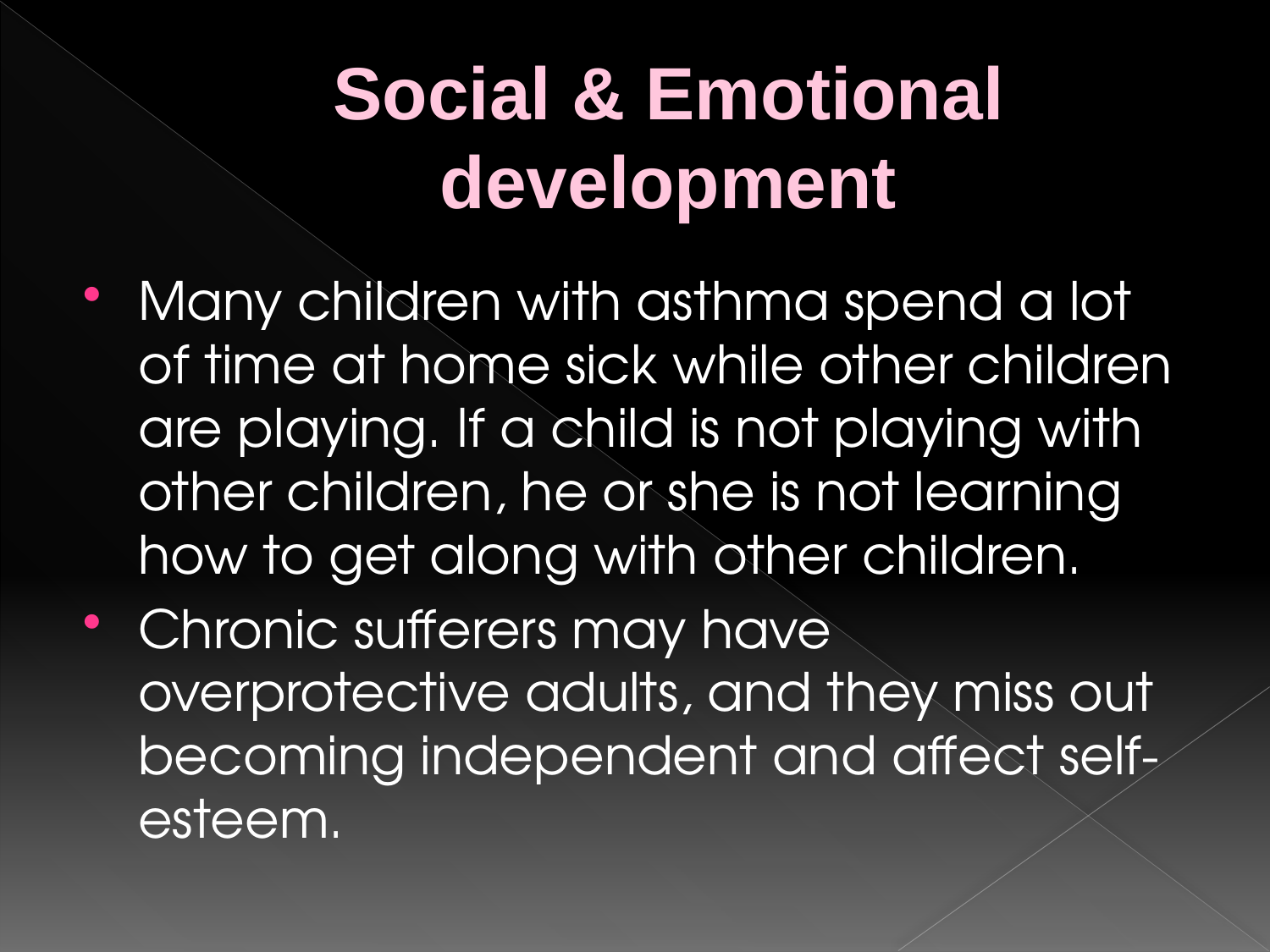

# Social & Emotional development
Many children with asthma spend a lot of time at home sick while other children are playing. If a child is not playing with other children, he or she is not learning how to get along with other children.
Chronic sufferers may have overprotective adults, and they miss out becoming independent and affect self-esteem.